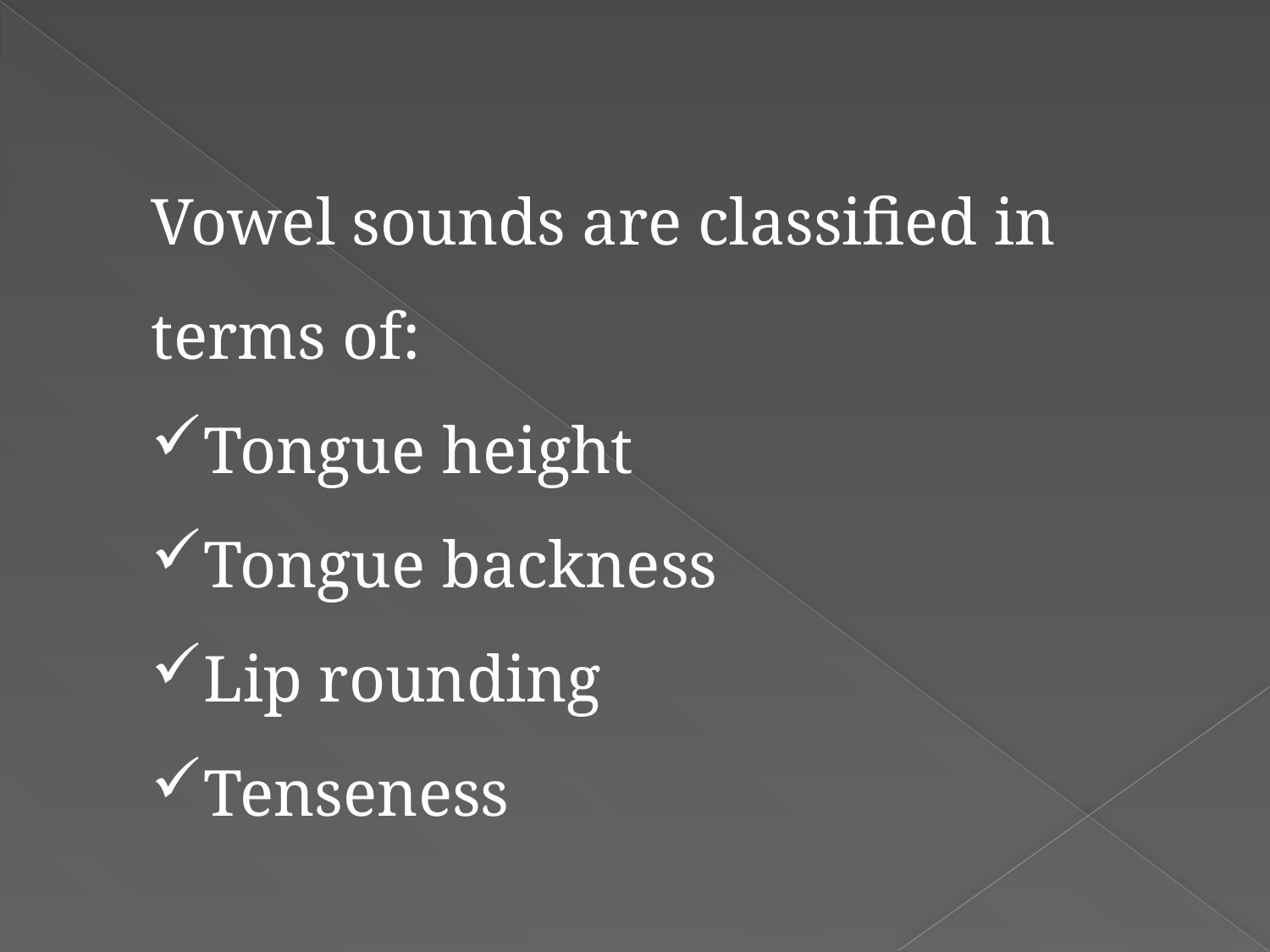

Vowel sounds are classified in terms of:
Tongue height
Tongue backness
Lip rounding
Tenseness